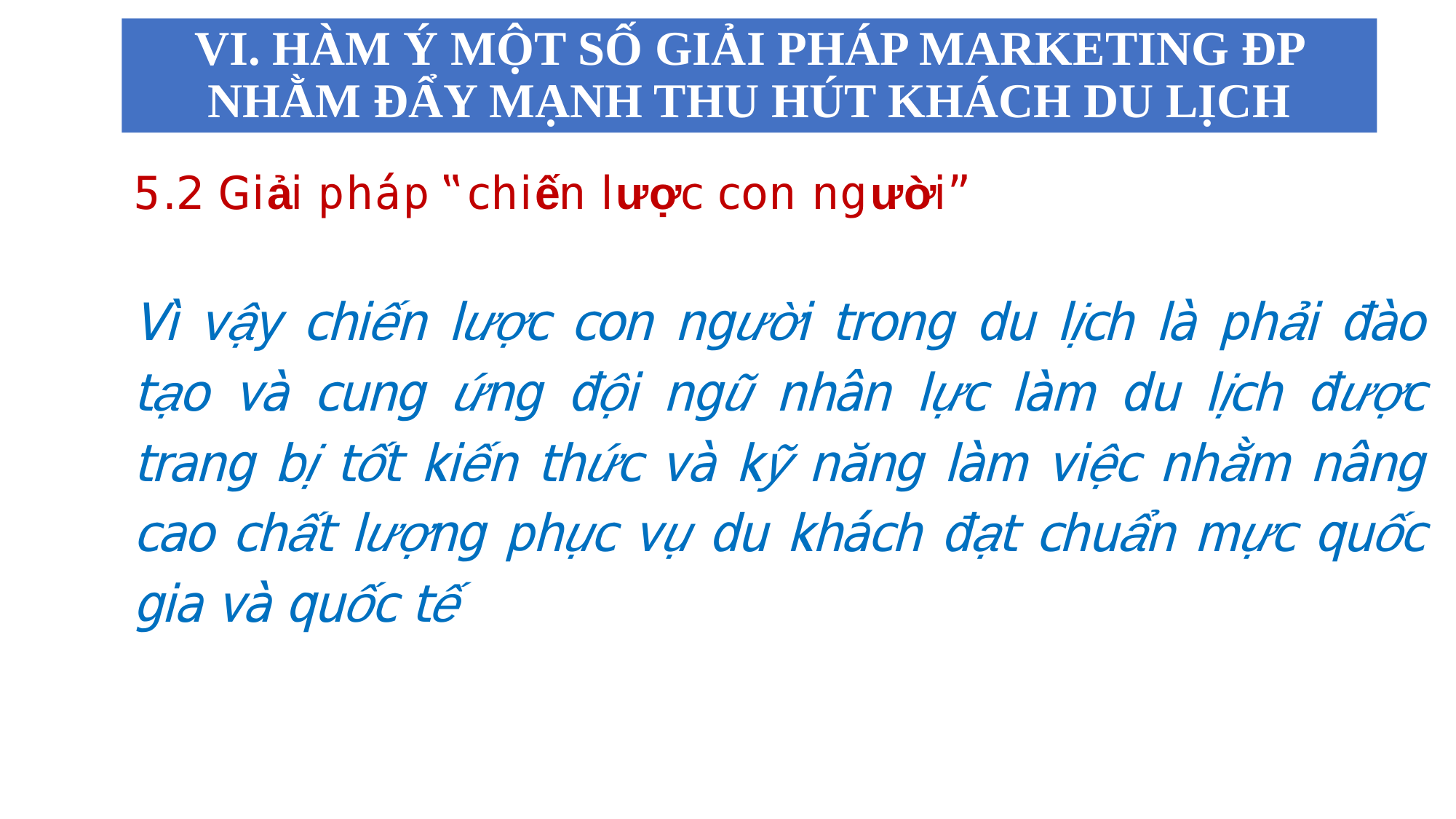

# VI. HÀM Ý MỘT SỐ GIẢI PHÁP MARKETING ĐP NHẰM ĐẨY MẠNH THU HÚT KHÁCH DU LỊCH

5.2 Giải pháp “chiến lược con người”

Vì vậy chiến lược con người trong du lịch là phải đào tạo và cung ứng đội ngũ nhân lực làm du lịch được trang bị tốt kiến thức và kỹ năng làm việc nhằm nâng cao chất lượng phục vụ du khách đạt chuẩn mực quốc gia và quốc tế

%